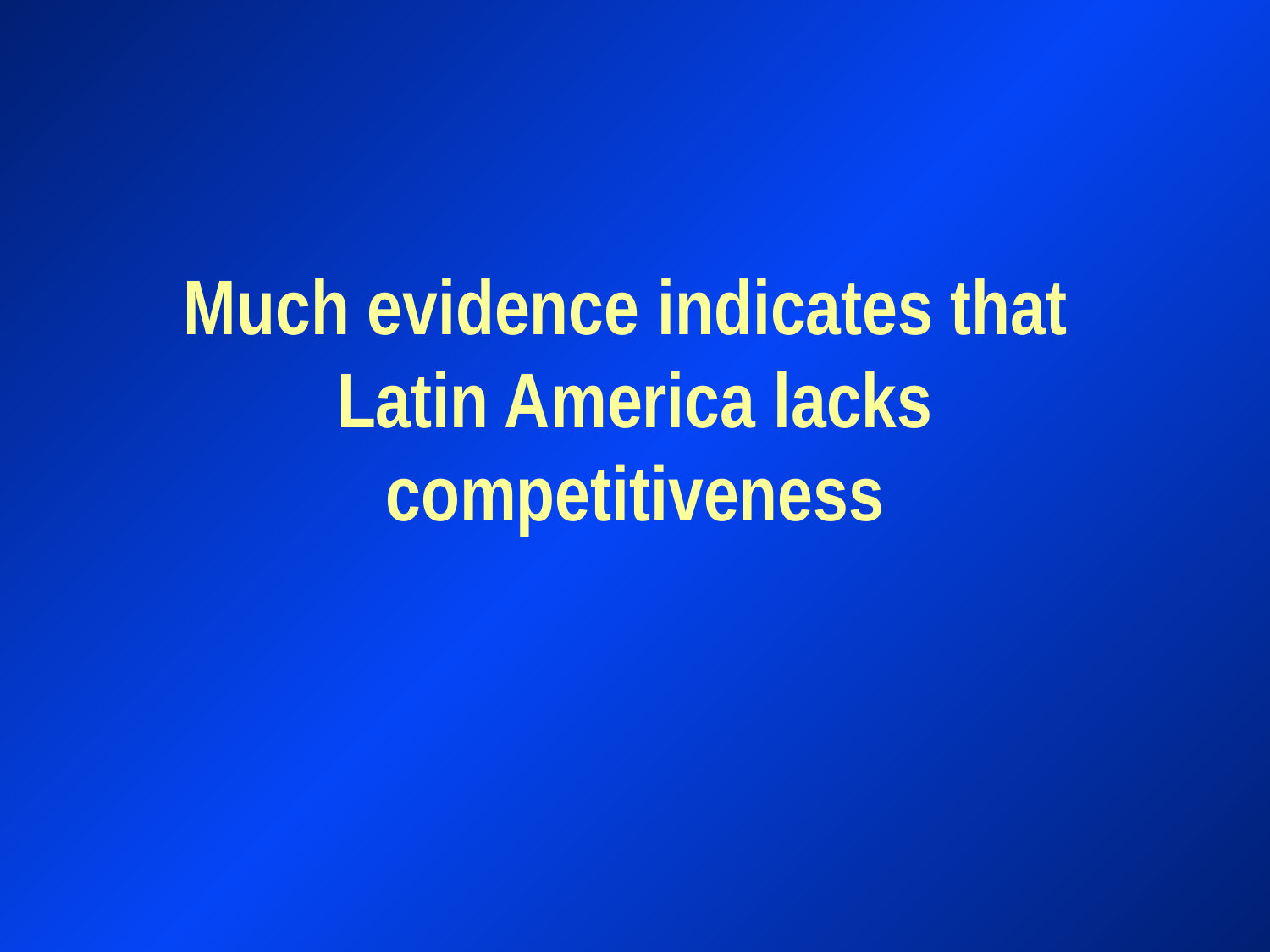

# Much evidence indicates that Latin America lacks competitiveness